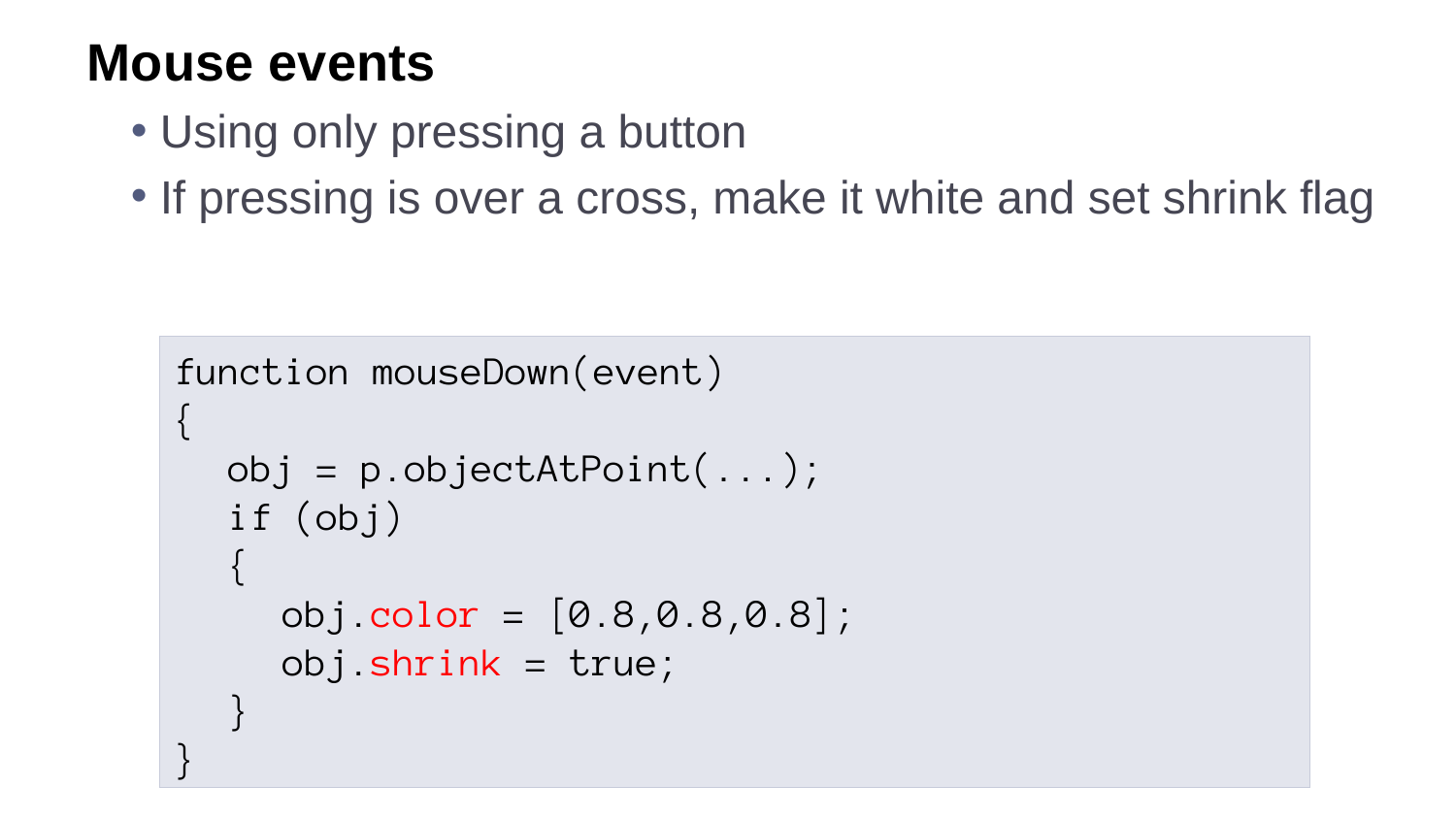

Mouse events
Using only pressing a button
If pressing is over a cross, make it white and set shrink flag
function mouseDown(event)
{
	obj = p.objectAtPoint(...);
	if (obj)
	{
		obj.color = [0.8,0.8,0.8];
		obj.shrink = true;
	}
}